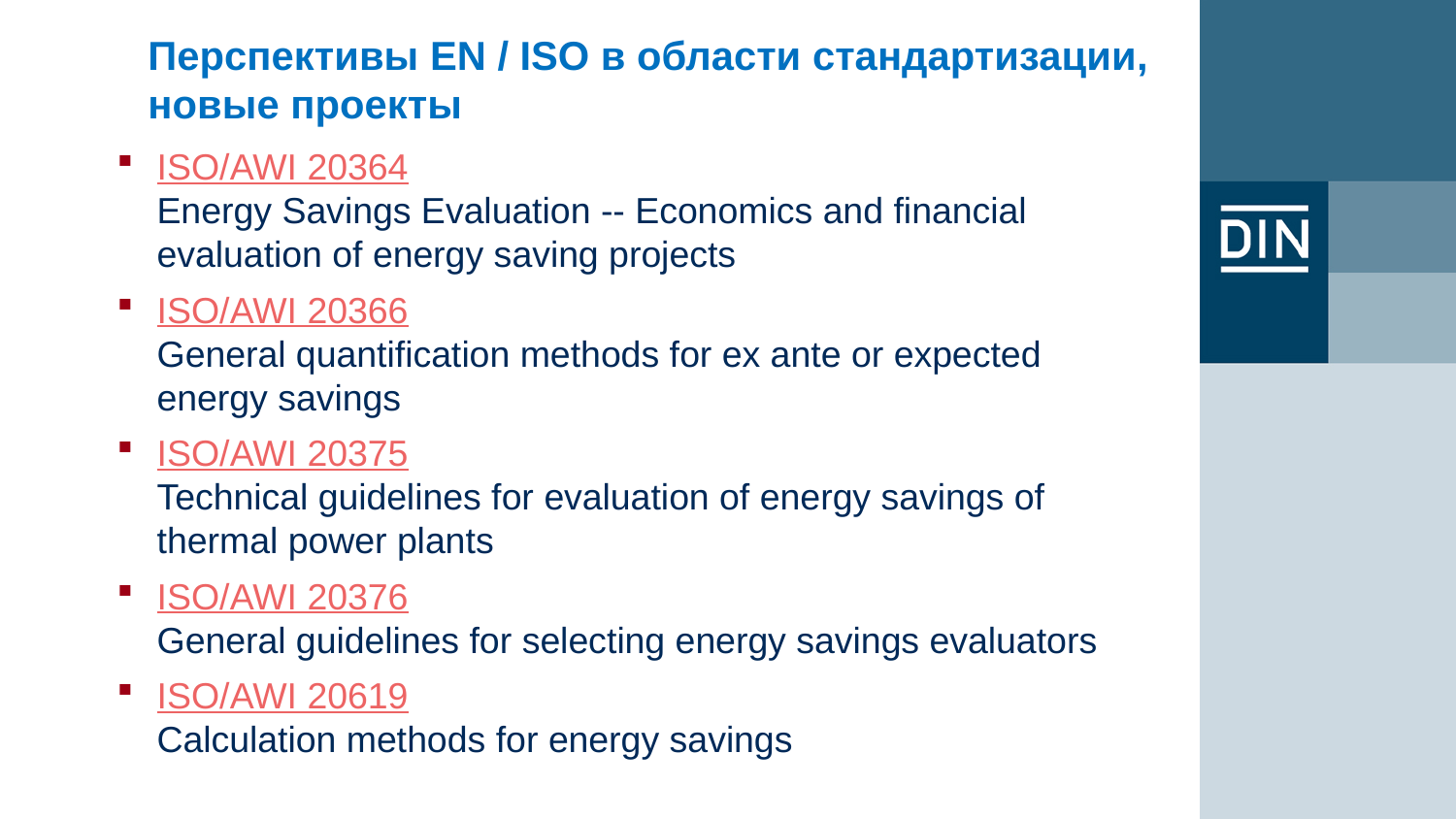

# Перспективы EN / ISO в области стандартизации, новые проекты
ISO/AWI 20364
Energy Savings Evaluation -- Economics and financial evaluation of energy saving projects
ISO/AWI 20366
General quantification methods for ex ante or expected energy savings
ISO/AWI 20375
Technical guidelines for evaluation of energy savings of thermal power plants
ISO/AWI 20376
General guidelines for selecting energy savings evaluators
ISO/AWI 20619
Calculation methods for energy savings